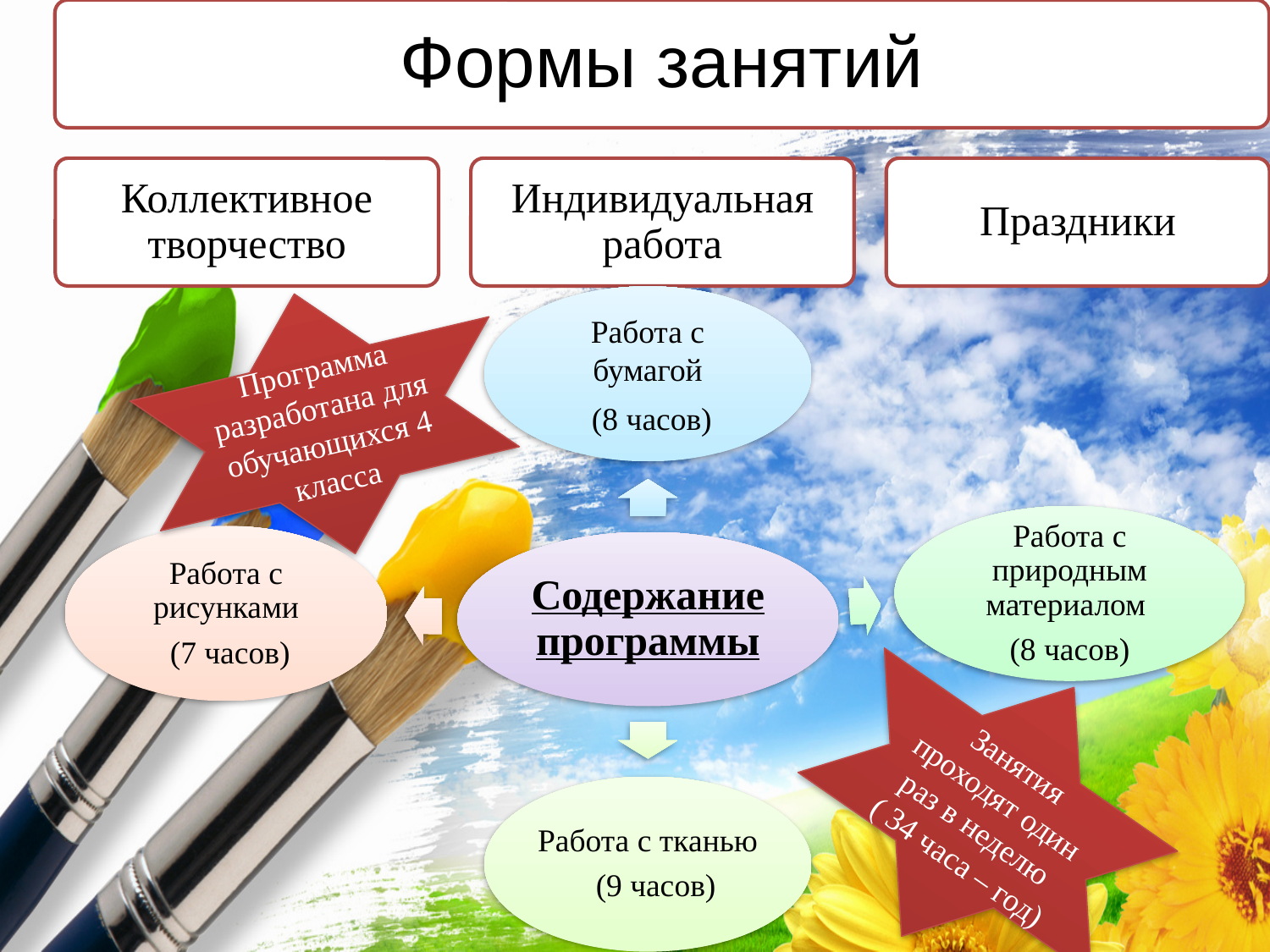

Формы занятий
Коллективное творчество
Индивидуальная работа
Праздники
Содержание программы

Работа с бумагой
 (8 часов)

Работа с природным материалом
(8 часов)

Работа с тканью
  (9 часов)

Работа с рисунками
 (7 часов)
Программа разработана для обучающихся 4 класса
Занятия проходят один раз в неделю
 ( 34 часа – год)